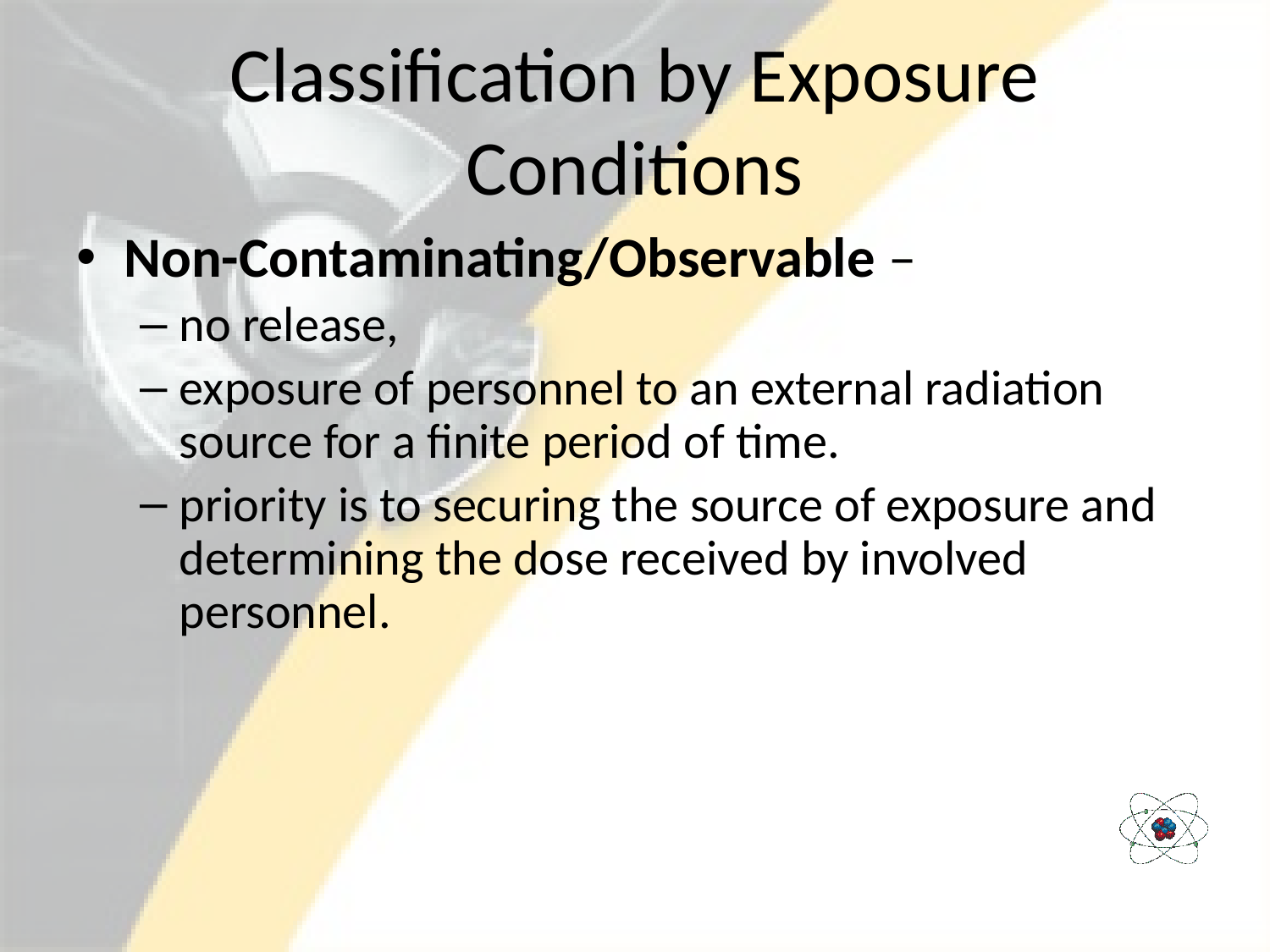

# Classification by Exposure Conditions
Non-Contaminating/Observable –
no release,
exposure of personnel to an external radiation source for a finite period of time.
priority is to securing the source of exposure and determining the dose received by involved personnel.